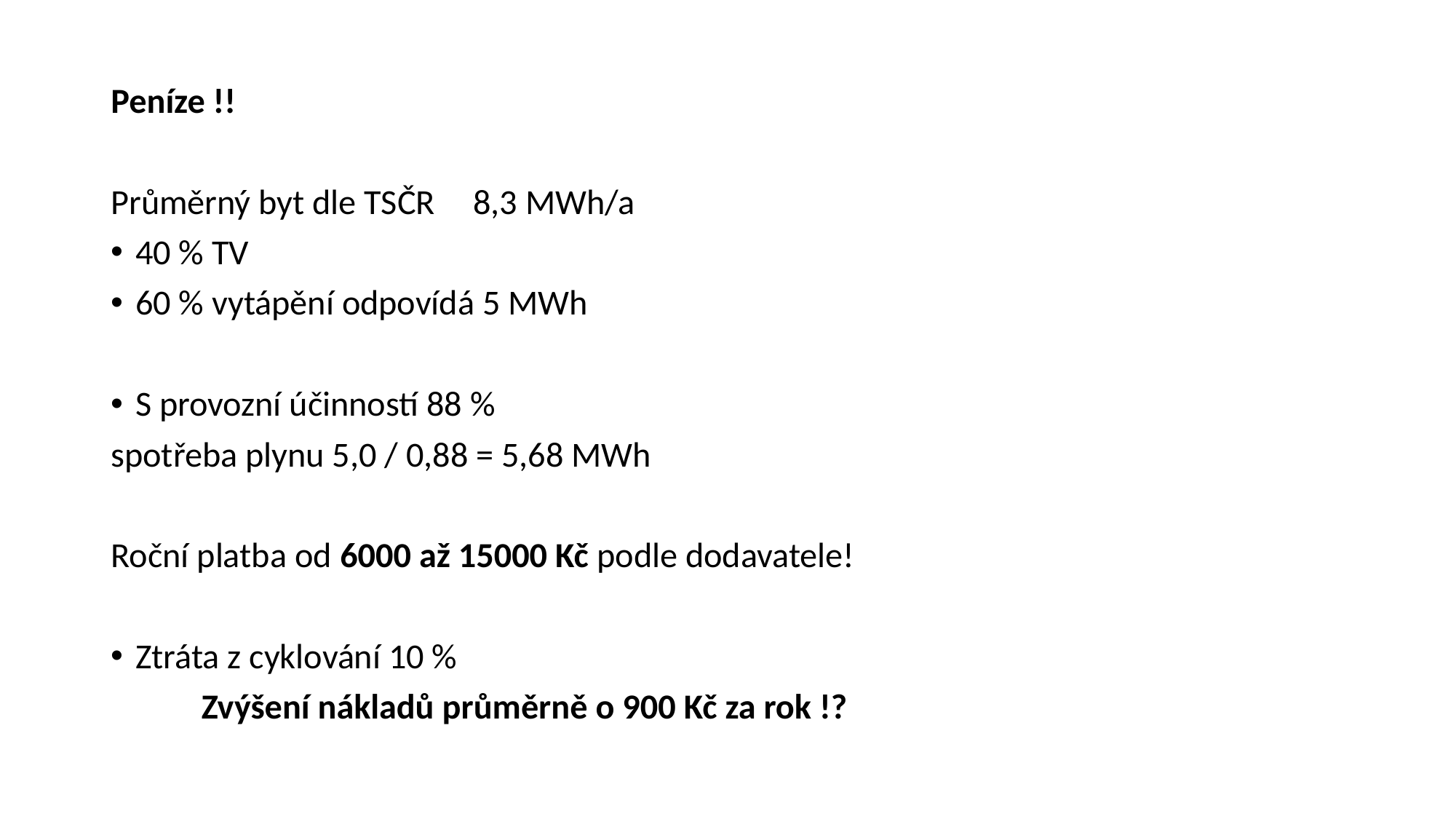

Peníze !!

Průměrný byt dle TSČR	8,3 MWh/a
40 % TV
60 % vytápění odpovídá 5 MWh

S provozní účinností 88 %
spotřeba plynu 5,0 / 0,88 = 5,68 MWh

Roční platba od 6000 až 15000 Kč podle dodavatele!

Ztráta z cyklování 10 %
		Zvýšení nákladů průměrně o 900 Kč za rok !?